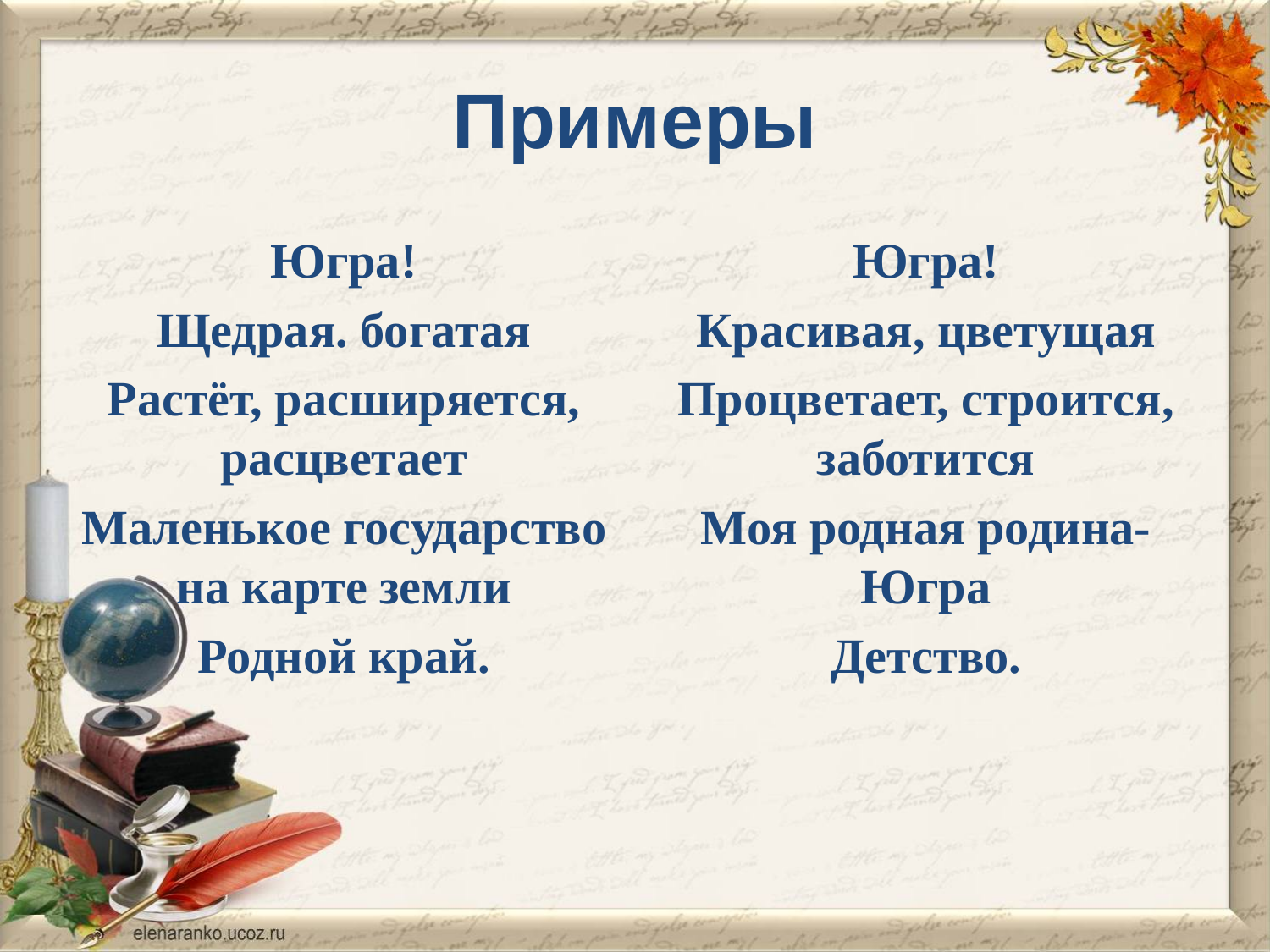

# Примеры
Югра!
Щедрая. богатая
Растёт, расширяется, расцветает
Маленькое государство на карте земли
Родной край.

Югра!
Красивая, цветущая
Процветает, строится, заботится
Моя родная родина- Югра
Детство.